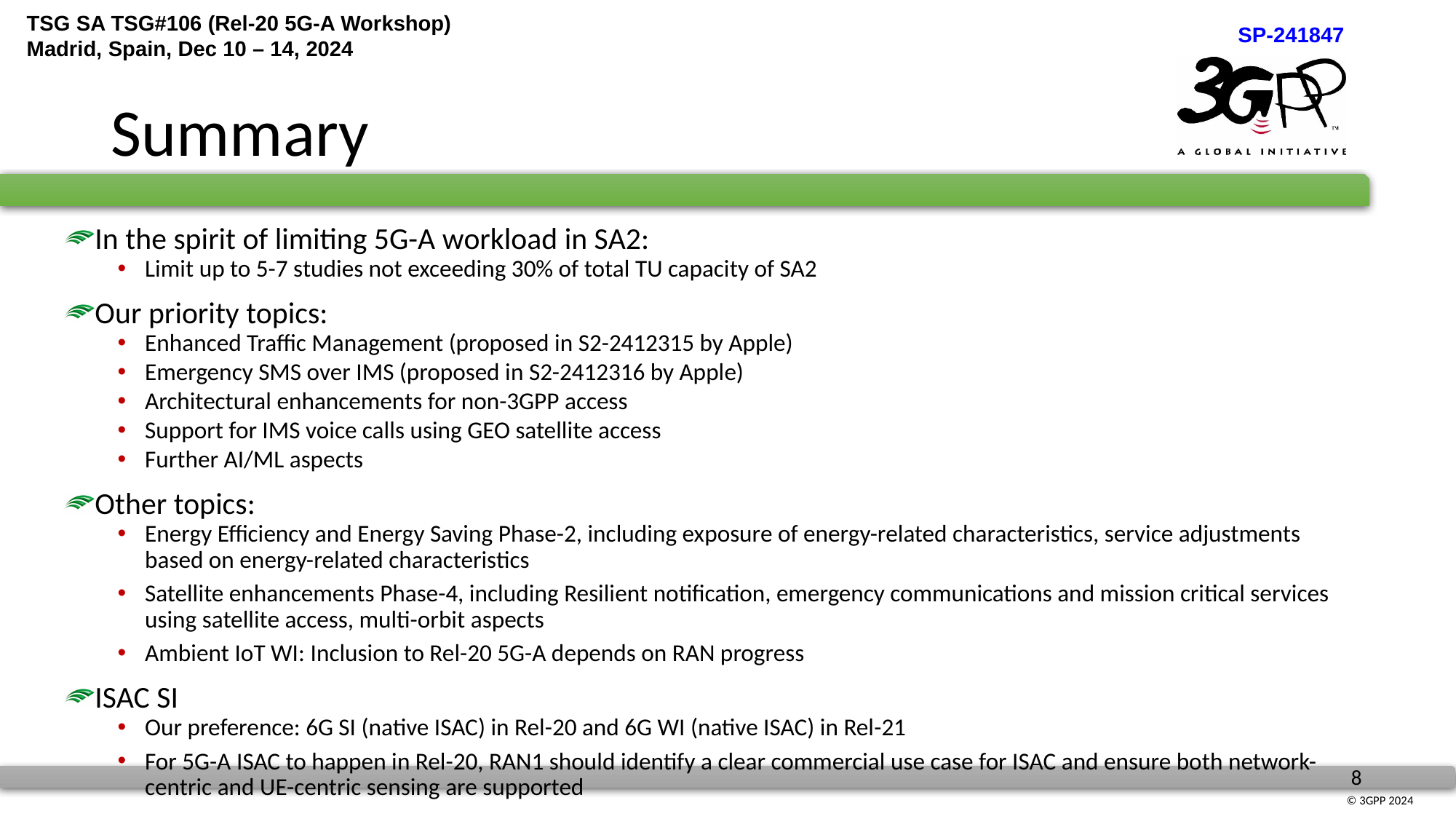

# Summary
In the spirit of limiting 5G-A workload in SA2:
Limit up to 5-7 studies not exceeding 30% of total TU capacity of SA2
Our priority topics:
Enhanced Traffic Management (proposed in S2-2412315 by Apple)
Emergency SMS over IMS (proposed in S2-2412316 by Apple)
Architectural enhancements for non-3GPP access
Support for IMS voice calls using GEO satellite access
Further AI/ML aspects
Other topics:
Energy Efficiency and Energy Saving Phase-2, including exposure of energy-related characteristics, service adjustments based on energy-related characteristics
Satellite enhancements Phase-4, including Resilient notification, emergency communications and mission critical services using satellite access, multi-orbit aspects
Ambient IoT WI: Inclusion to Rel-20 5G-A depends on RAN progress
ISAC SI
Our preference: 6G SI (native ISAC) in Rel-20 and 6G WI (native ISAC) in Rel-21
For 5G-A ISAC to happen in Rel-20, RAN1 should identify a clear commercial use case for ISAC and ensure both network-centric and UE-centric sensing are supported